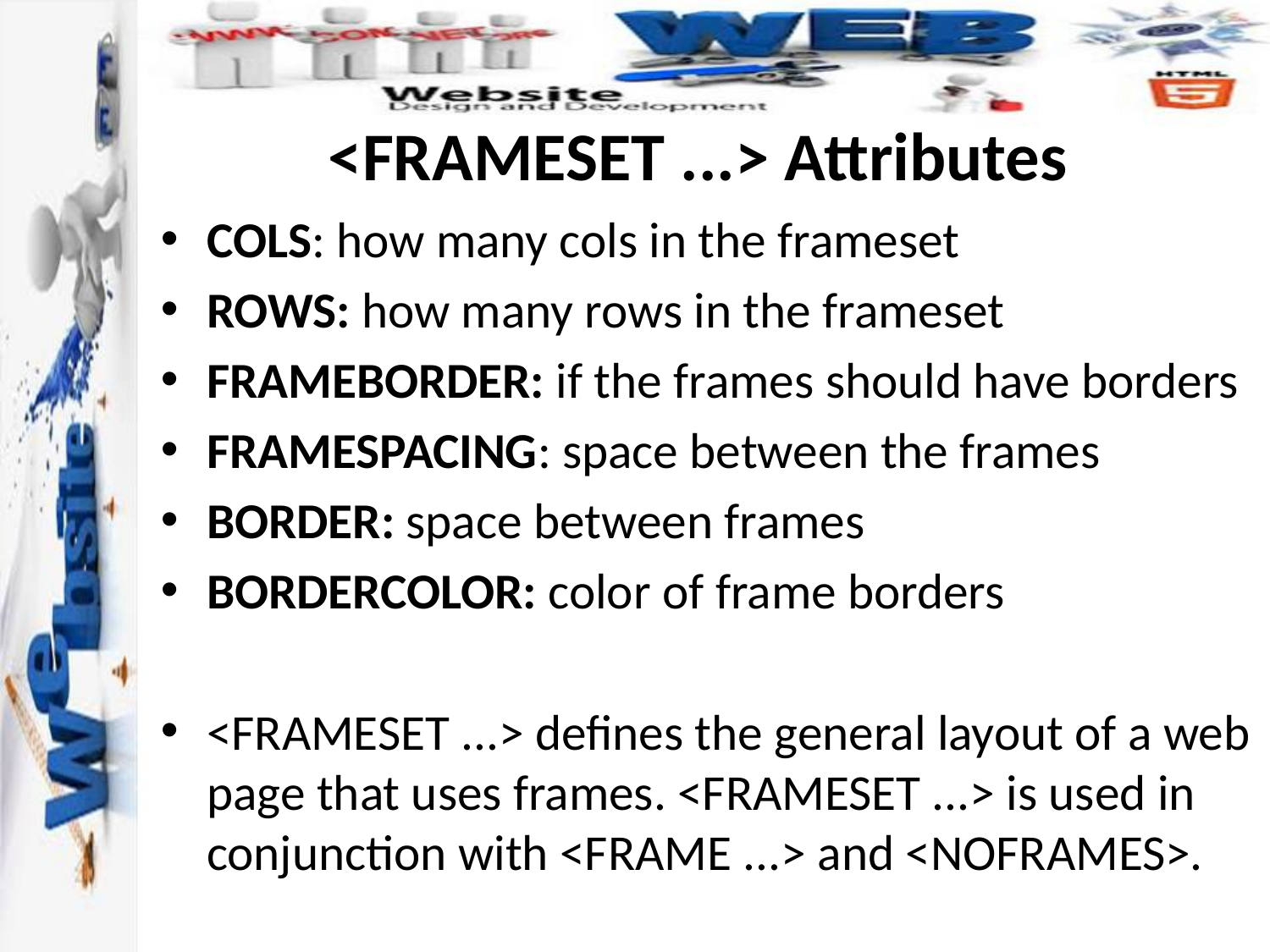

# <FRAMESET ...> Attributes
COLS: how many cols in the frameset
ROWS: how many rows in the frameset
FRAMEBORDER: if the frames should have borders
FRAMESPACING: space between the frames
BORDER: space between frames
BORDERCOLOR: color of frame borders

<FRAMESET ...> defines the general layout of a web page that uses frames. <FRAMESET ...> is used in conjunction with <FRAME ...> and <NOFRAMES>.